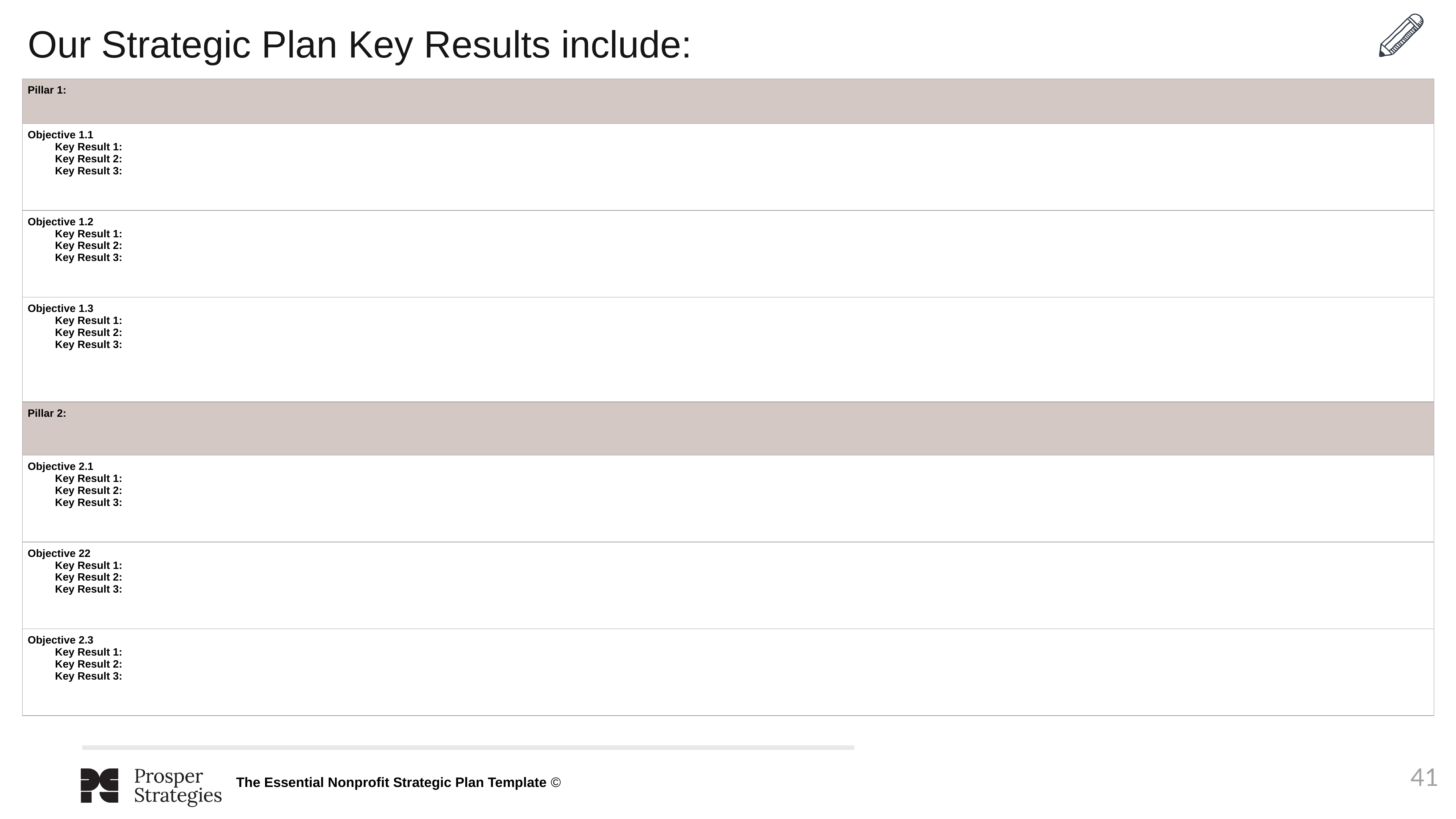

Our Strategic Plan Key Results include:
| Pillar 1: |
| --- |
| Objective 1.1 Key Result 1: Key Result 2: Key Result 3: |
| Objective 1.2 Key Result 1: Key Result 2: Key Result 3: |
| Objective 1.3 Key Result 1: Key Result 2: Key Result 3: |
| Pillar 2: |
| Objective 2.1 Key Result 1: Key Result 2: Key Result 3: |
| Objective 22 Key Result 1: Key Result 2: Key Result 3: |
| Objective 2.3 Key Result 1: Key Result 2: Key Result 3: |
41